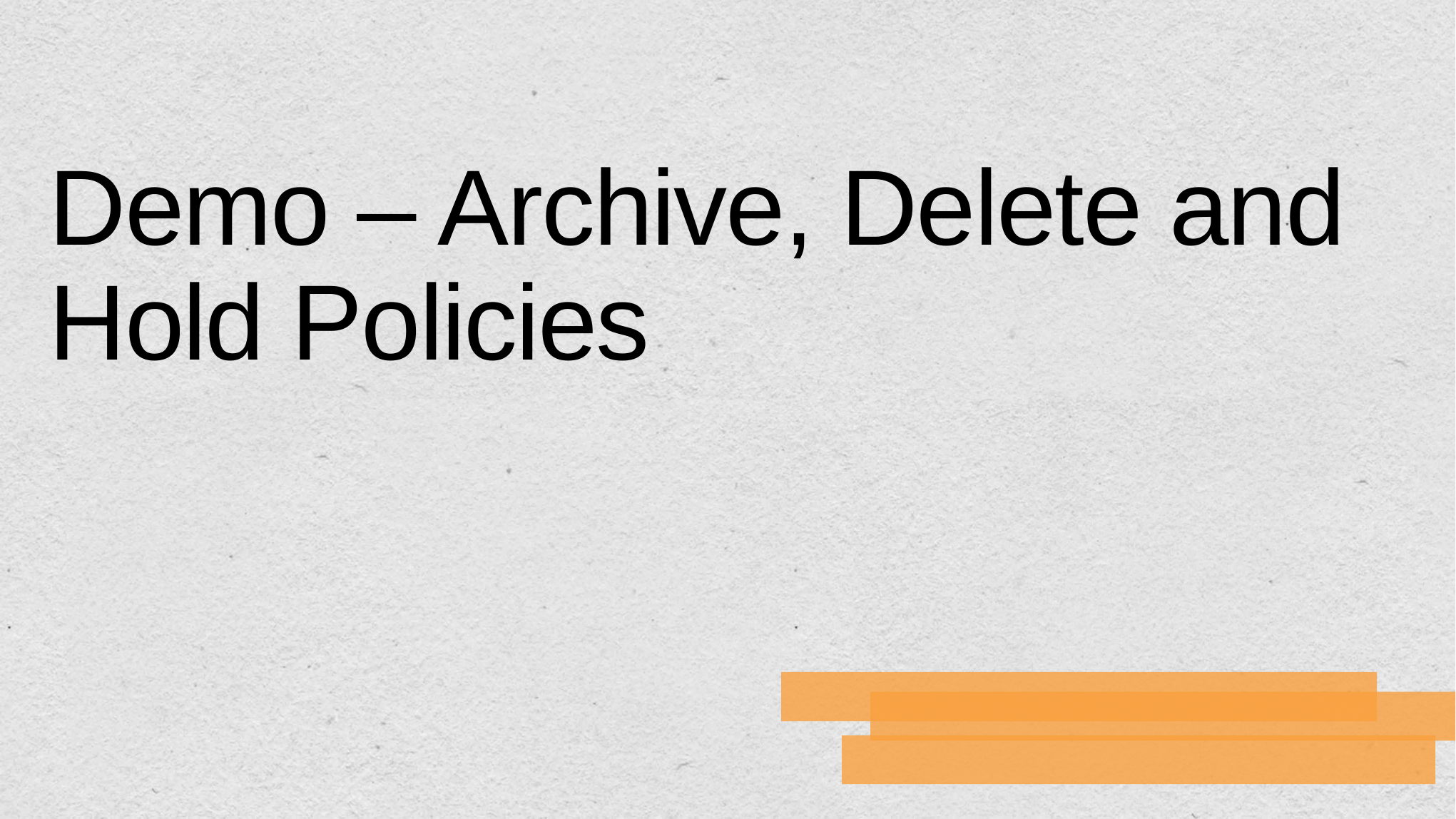

# Demo – Archive, Delete and Hold Policies